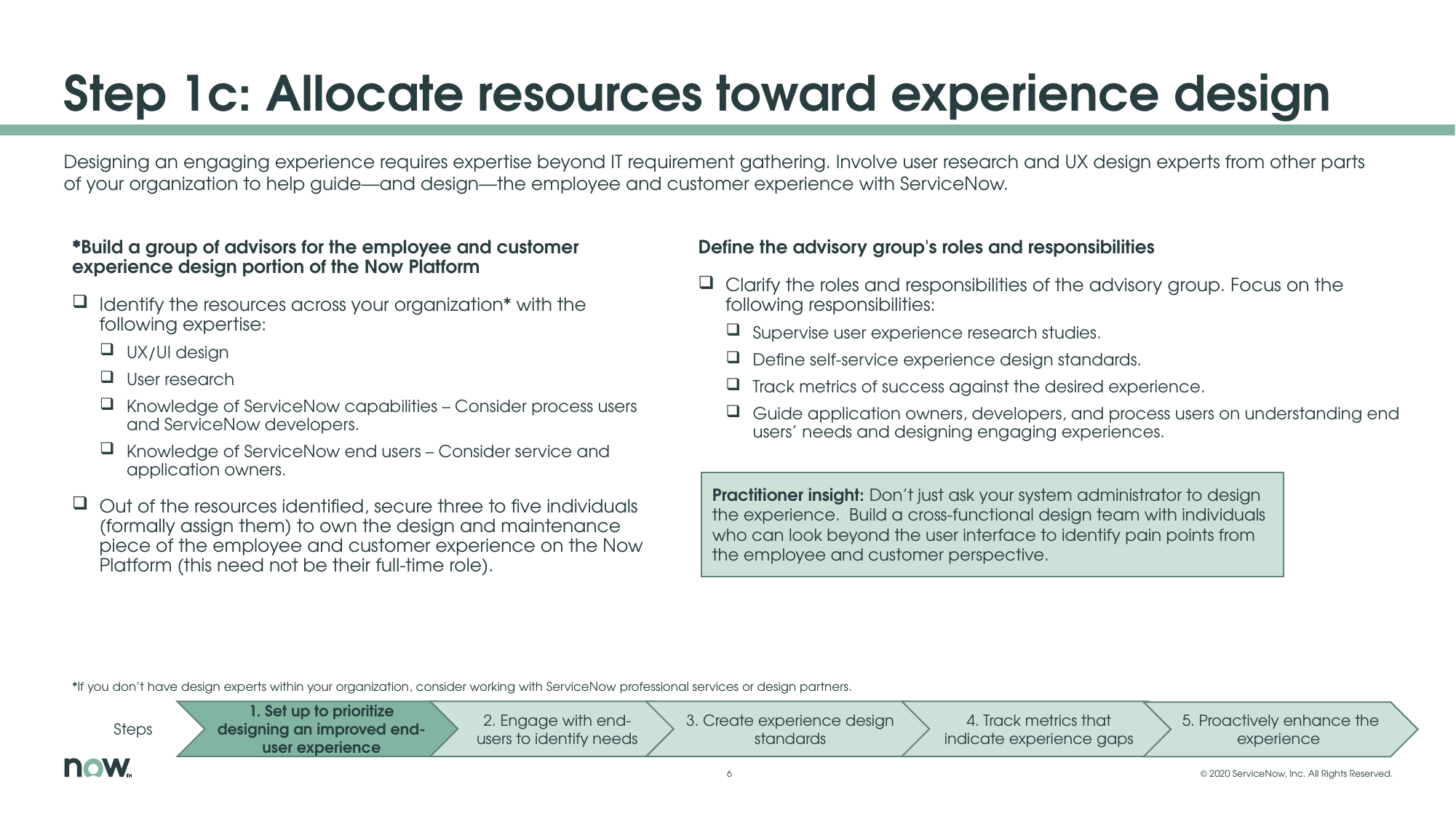

# Step 1c: Allocate resources toward experience design

Designing an engaging experience requires expertise beyond IT requirement gathering. Involve user research and UX design experts from other parts of your organization to help guide—and design—the employee and customer experience with ServiceNow.
*Build a group of advisors for the employee and customer experience design portion of the Now Platform
Identify the resources across your organization* with the following expertise:
UX/UI design
User research
Knowledge of ServiceNow capabilities – Consider process users and ServiceNow developers.
Knowledge of ServiceNow end users – Consider service and application owners.
Out of the resources identified, secure three to five individuals (formally assign them) to own the design and maintenance piece of the employee and customer experience on the Now Platform (this need not be their full-time role).
Define the advisory group's roles and responsibilities
Clarify the roles and responsibilities of the advisory group. Focus on the following responsibilities:
Supervise user experience research studies.
Define self-service experience design standards.
Track metrics of success against the desired experience.
Guide application owners, developers, and process users on understanding end users’ needs and designing engaging experiences.
Practitioner insight: Don’t just ask your system administrator to design the experience.  Build a cross-functional design team with individuals who can look beyond the user interface to identify pain points from the employee and customer perspective.
*If you don’t have design experts within your organization, consider working with ServiceNow professional services or design partners.
Steps
1. Set up to prioritize designing an improved end-user experience
2. Engage with end-users to identify needs
3. Create experience design standards
4. Track metrics that indicate experience gaps
5. Proactively enhance the experience